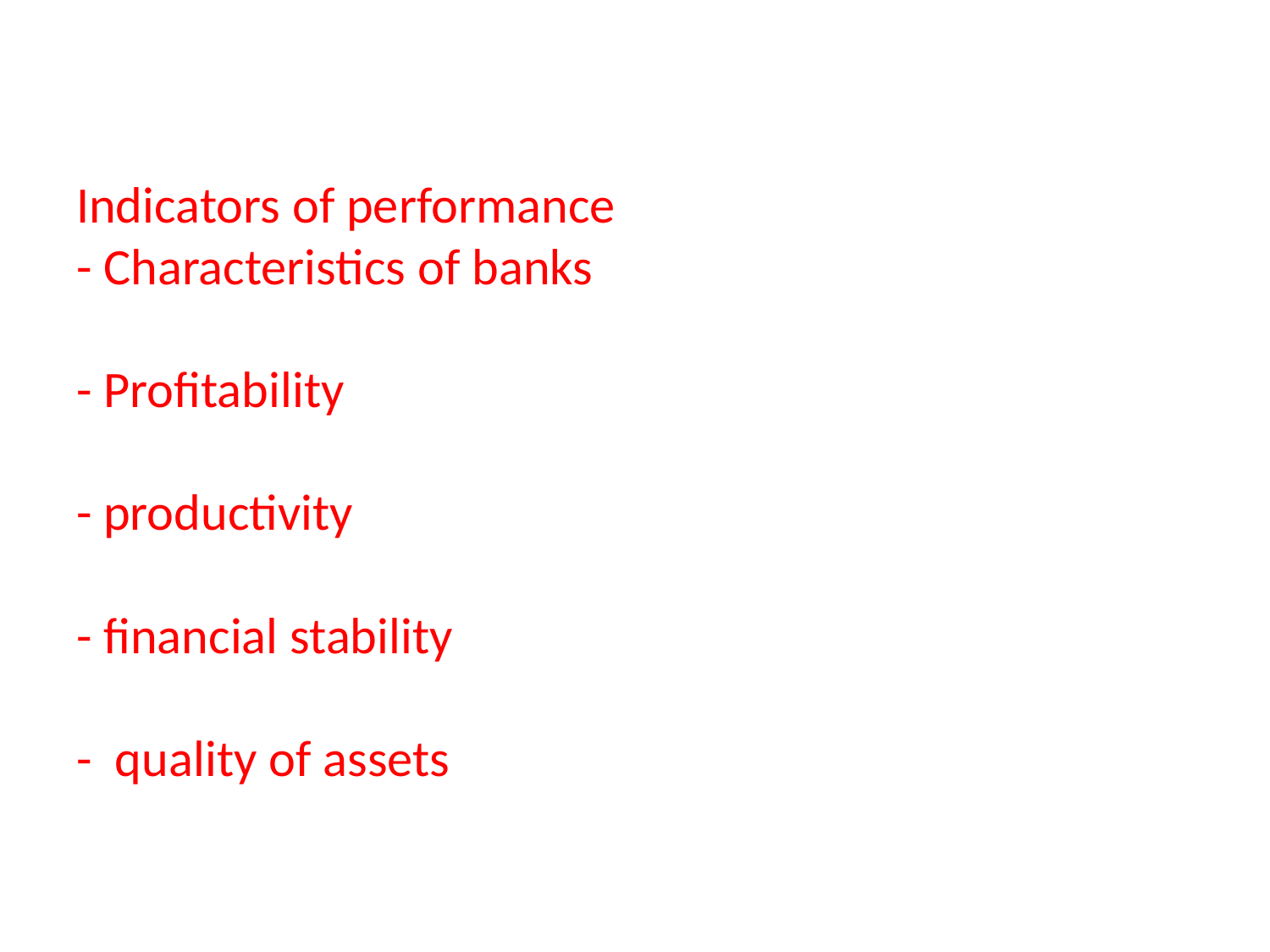

# Indicators of performance - Characteristics of banks - Profitability - productivity - financial stability -  quality of assets